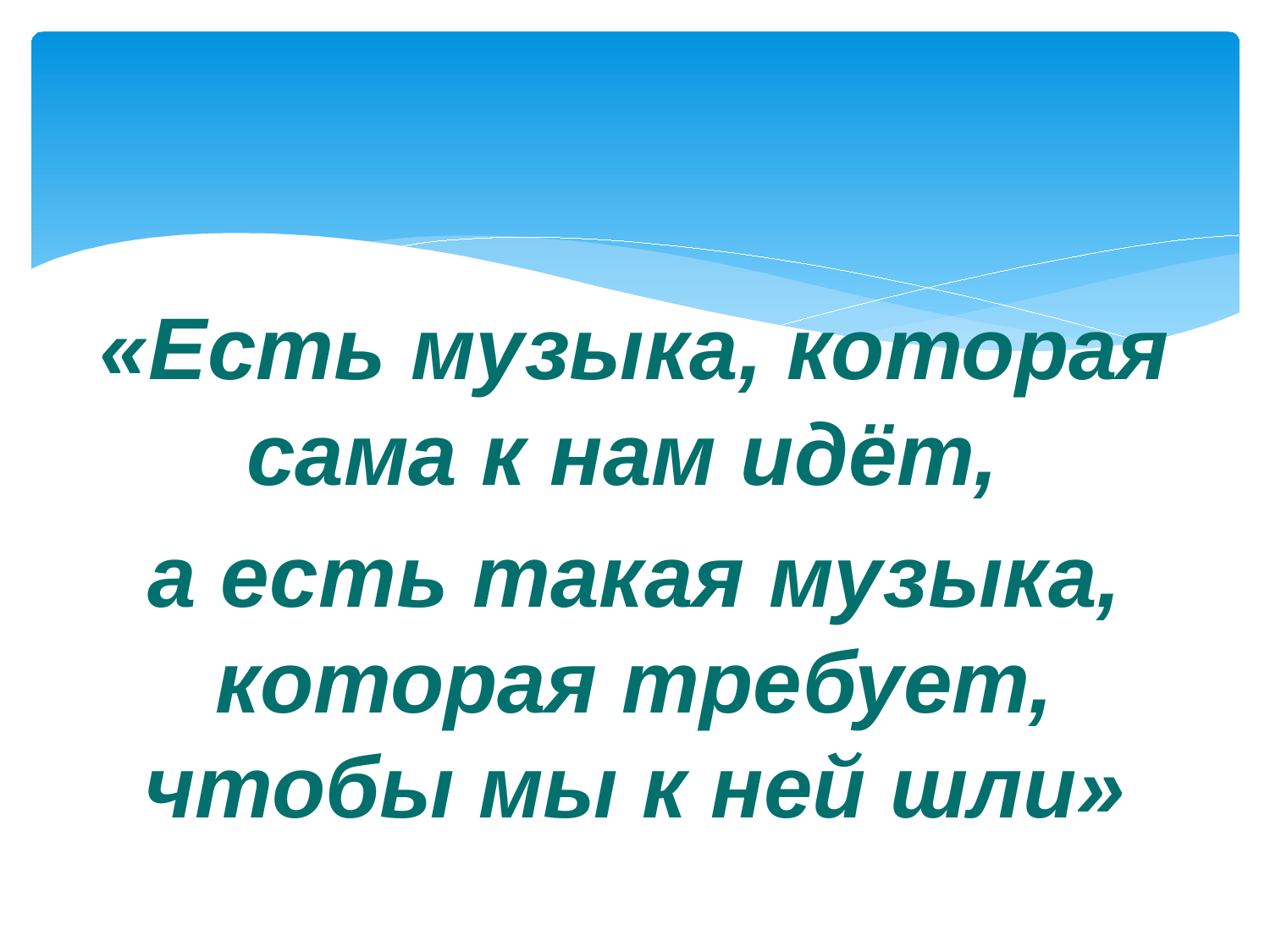

#
«Есть музыка, которая сама к нам идёт,
а есть такая музыка, которая требует, чтобы мы к ней шли»